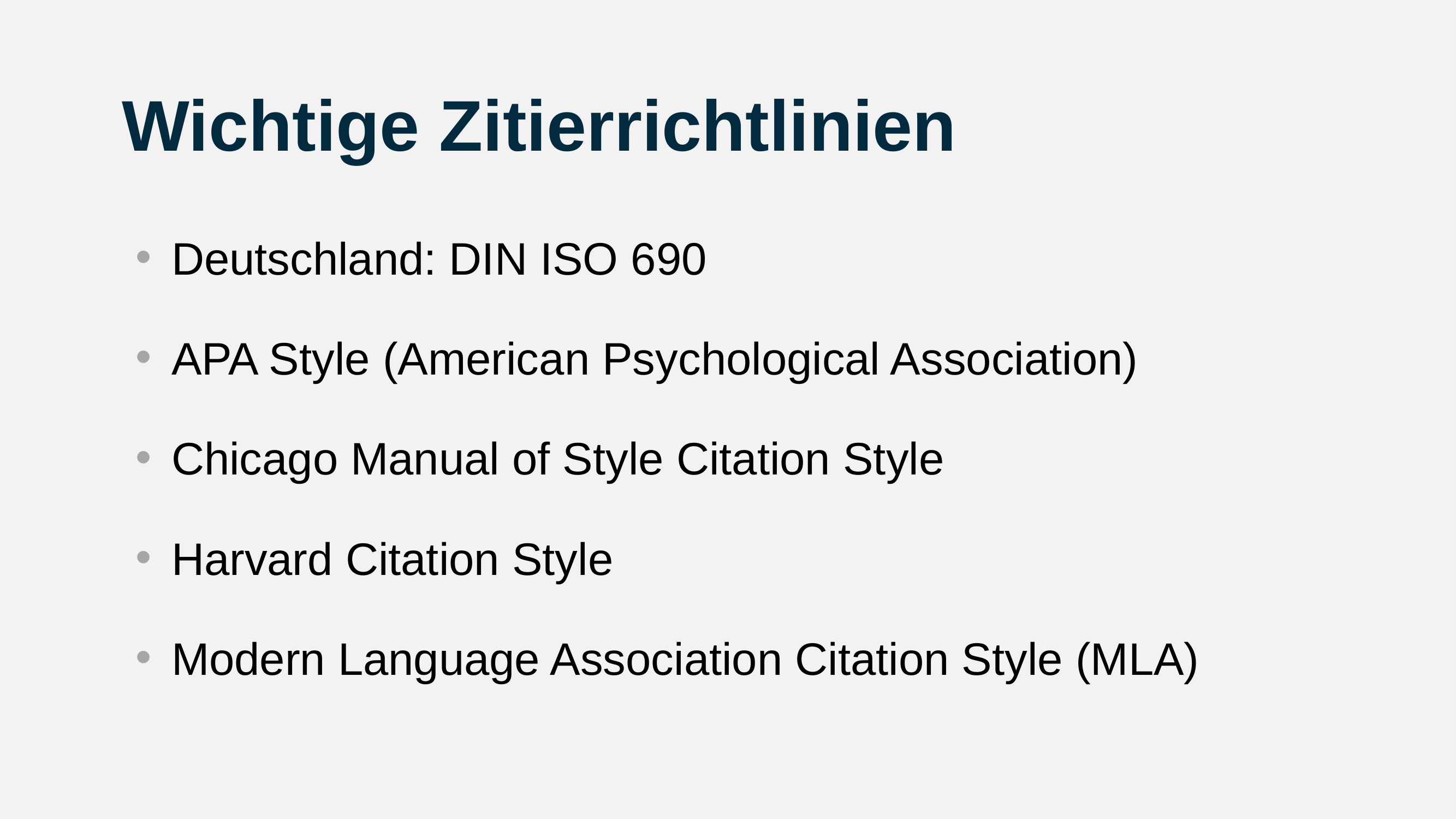

# Wichtige Zitierrichtlinien
Deutschland: DIN ISO 690
APA Style (American Psychological Association)
Chicago Manual of Style Citation Style
Harvard Citation Style
Modern Language Association Citation Style (MLA)